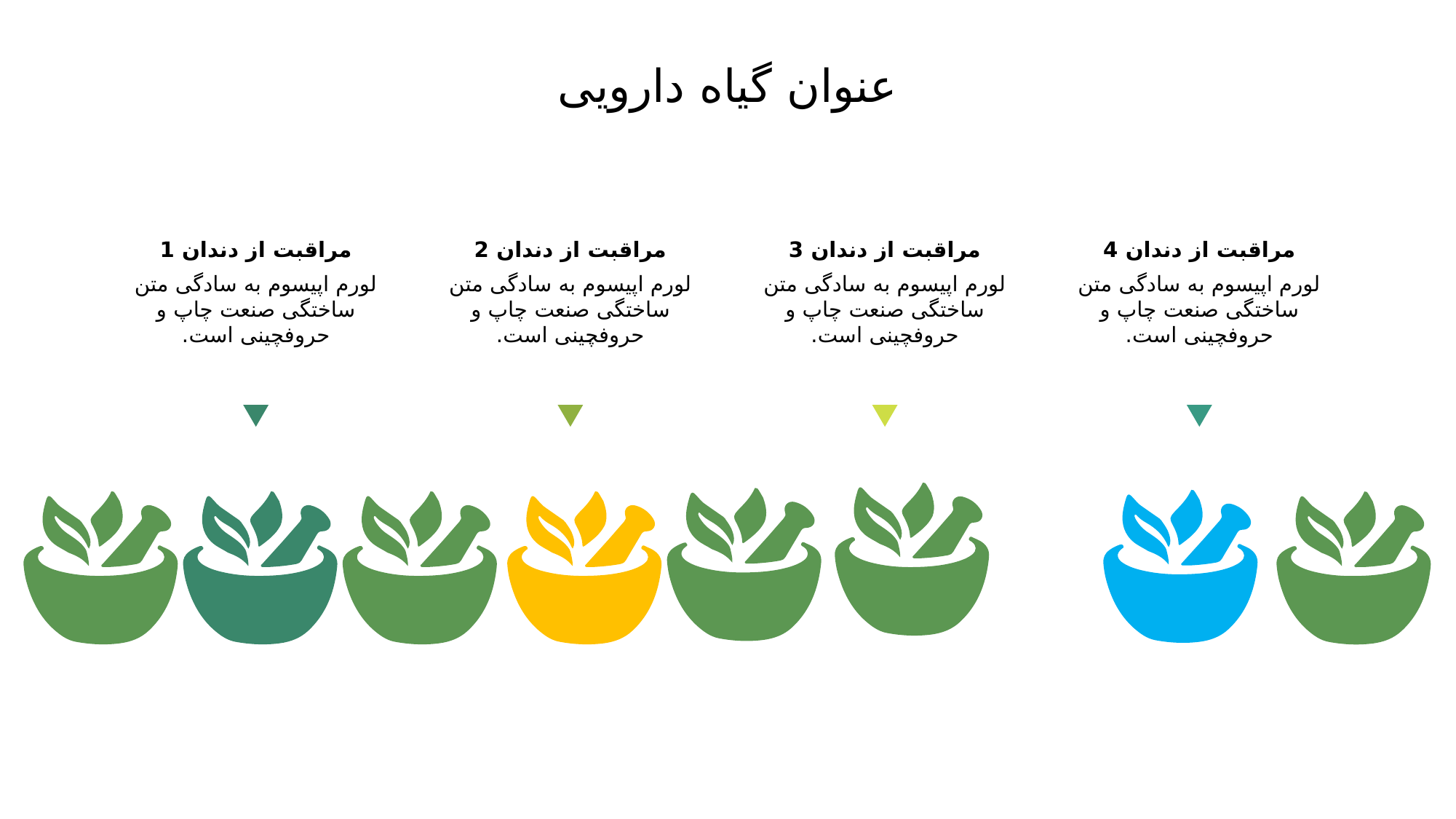

عنوان گیاه دارویی
مراقبت از دندان 1
لورم اپیسوم به سادگی متن ساختگی صنعت چاپ و حروفچینی است.
مراقبت از دندان 2
لورم اپیسوم به سادگی متن ساختگی صنعت چاپ و حروفچینی است.
مراقبت از دندان 3
لورم اپیسوم به سادگی متن ساختگی صنعت چاپ و حروفچینی است.
مراقبت از دندان 4
لورم اپیسوم به سادگی متن ساختگی صنعت چاپ و حروفچینی است.